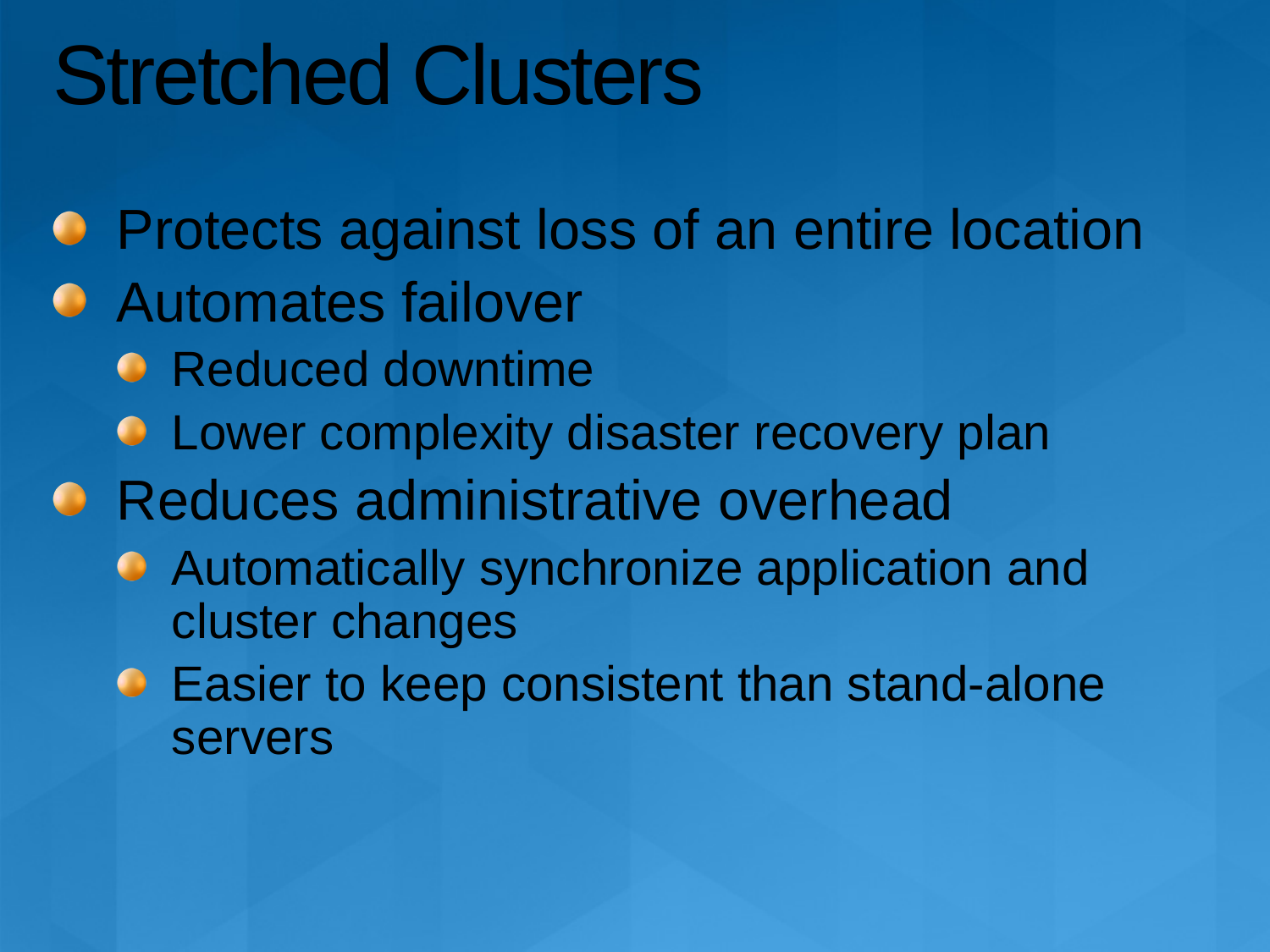

# Stretched Clusters
Protects against loss of an entire location
Automates failover
Reduced downtime
Lower complexity disaster recovery plan
Reduces administrative overhead
Automatically synchronize application and cluster changes
Easier to keep consistent than stand-alone servers